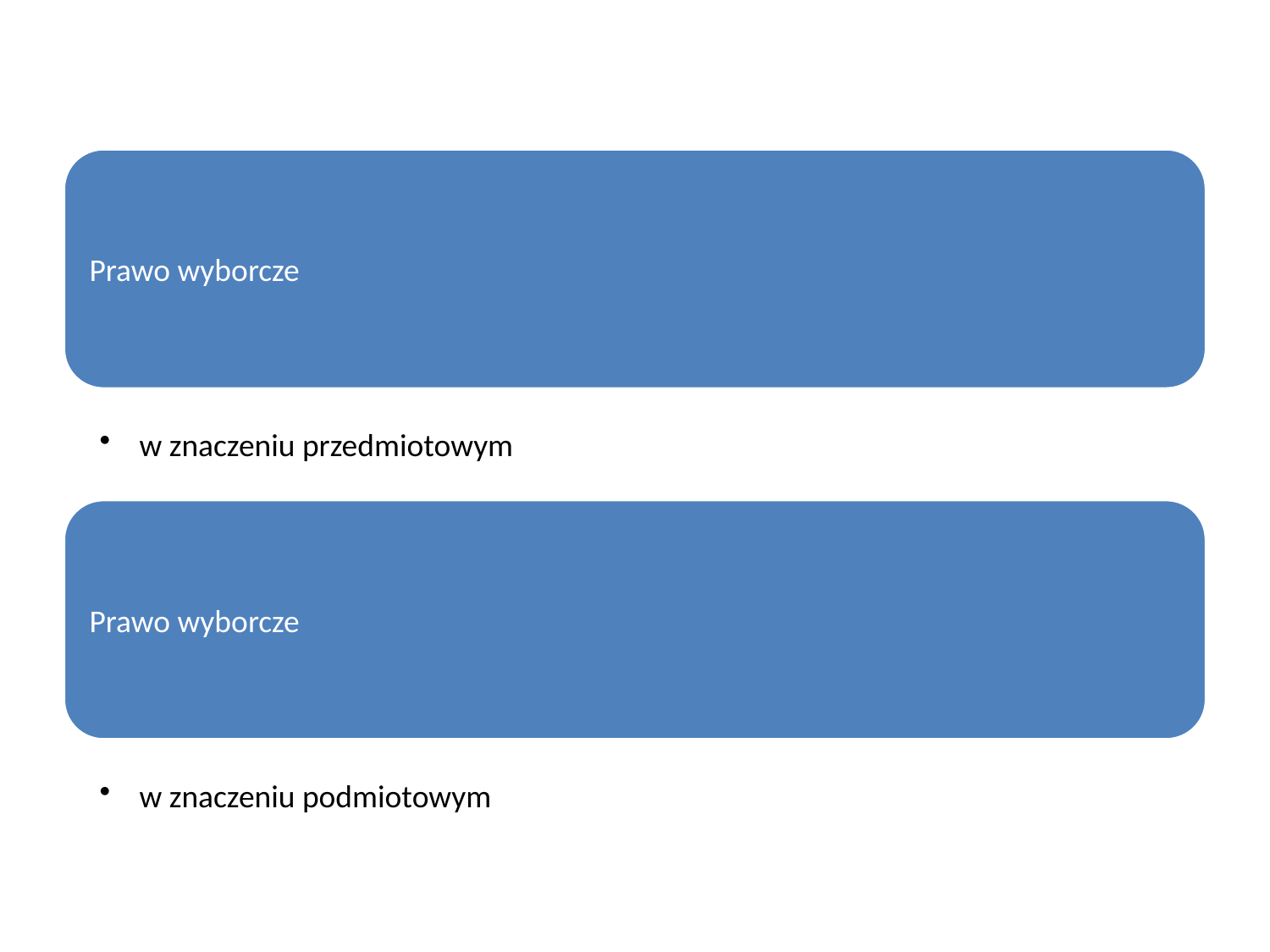

Prawo wyborcze
w znaczeniu przedmiotowym
Prawo wyborcze
w znaczeniu podmiotowym